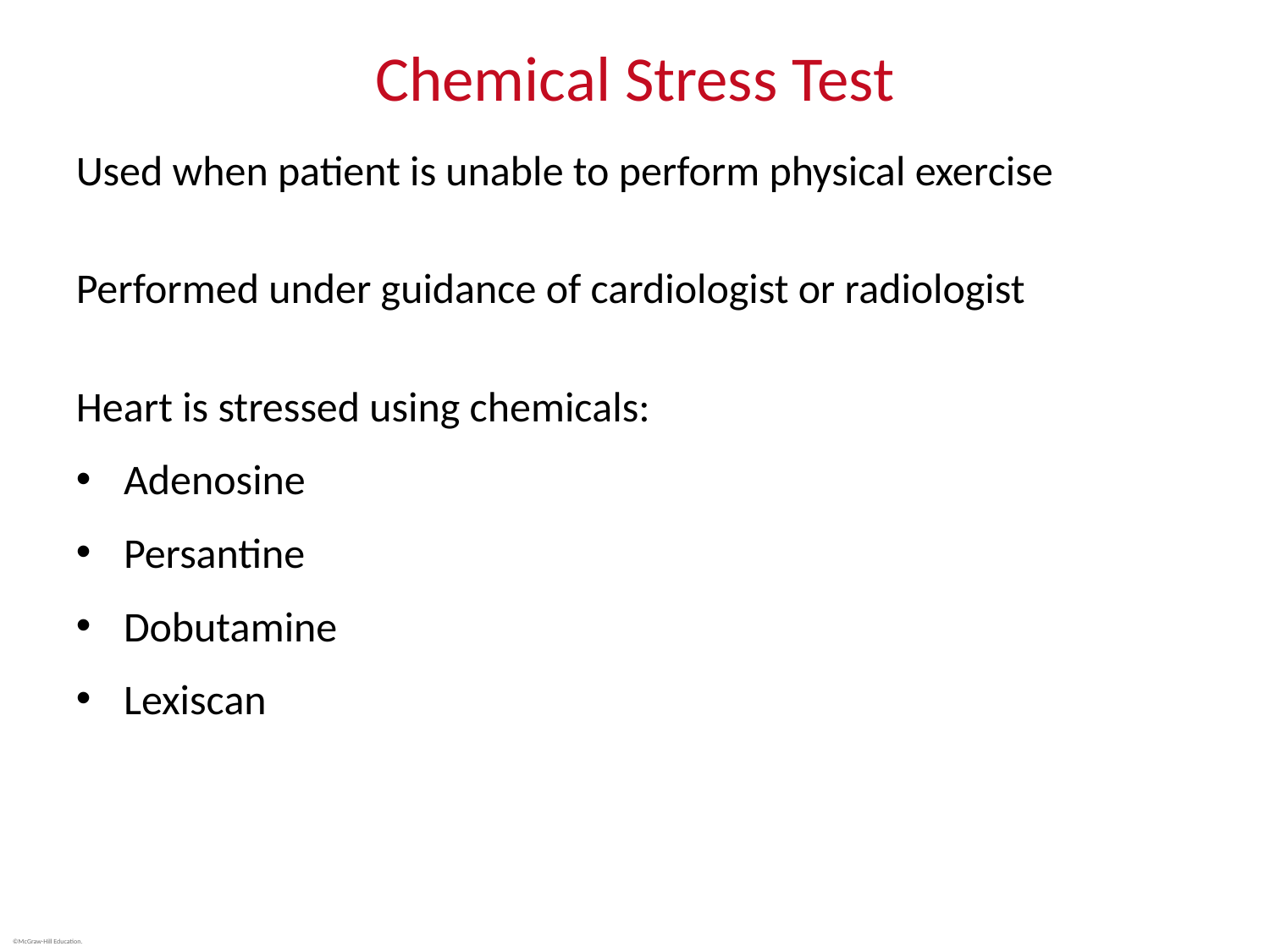

# Chemical Stress Test
Used when patient is unable to perform physical exercise
Performed under guidance of cardiologist or radiologist
Heart is stressed using chemicals:
Adenosine
Persantine
Dobutamine
Lexiscan